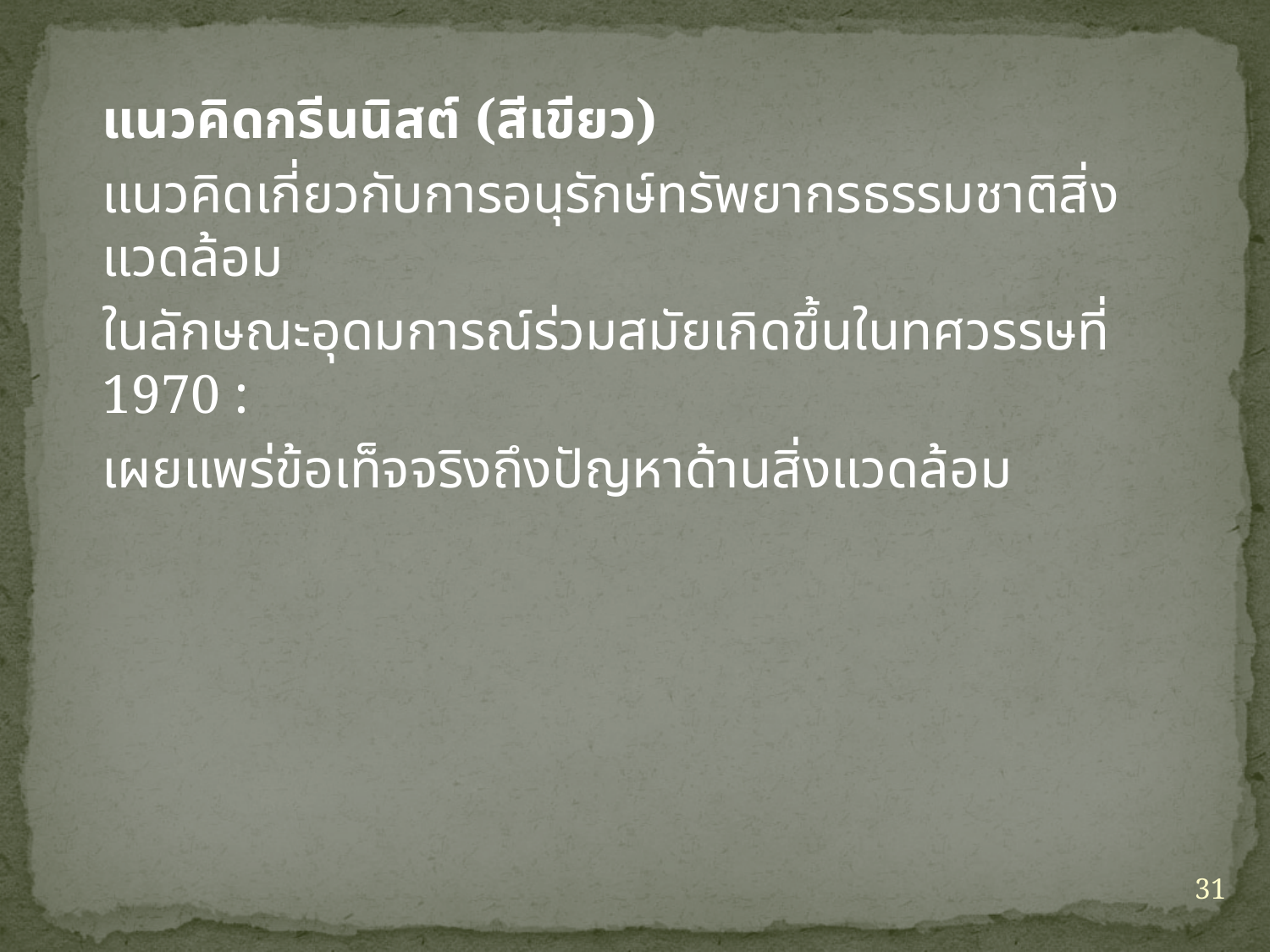

แนวคิดกรีนนิสต์ (สีเขียว)
แนวคิดเกี่ยวกับการอนุรักษ์ทรัพยากรธรรมชาติสิ่งแวดล้อม
ในลักษณะอุดมการณ์ร่วมสมัยเกิดขึ้นในทศวรรษที่ 1970 :
เผยแพร่ข้อเท็จจริงถึงปัญหาด้านสิ่งแวดล้อม
31